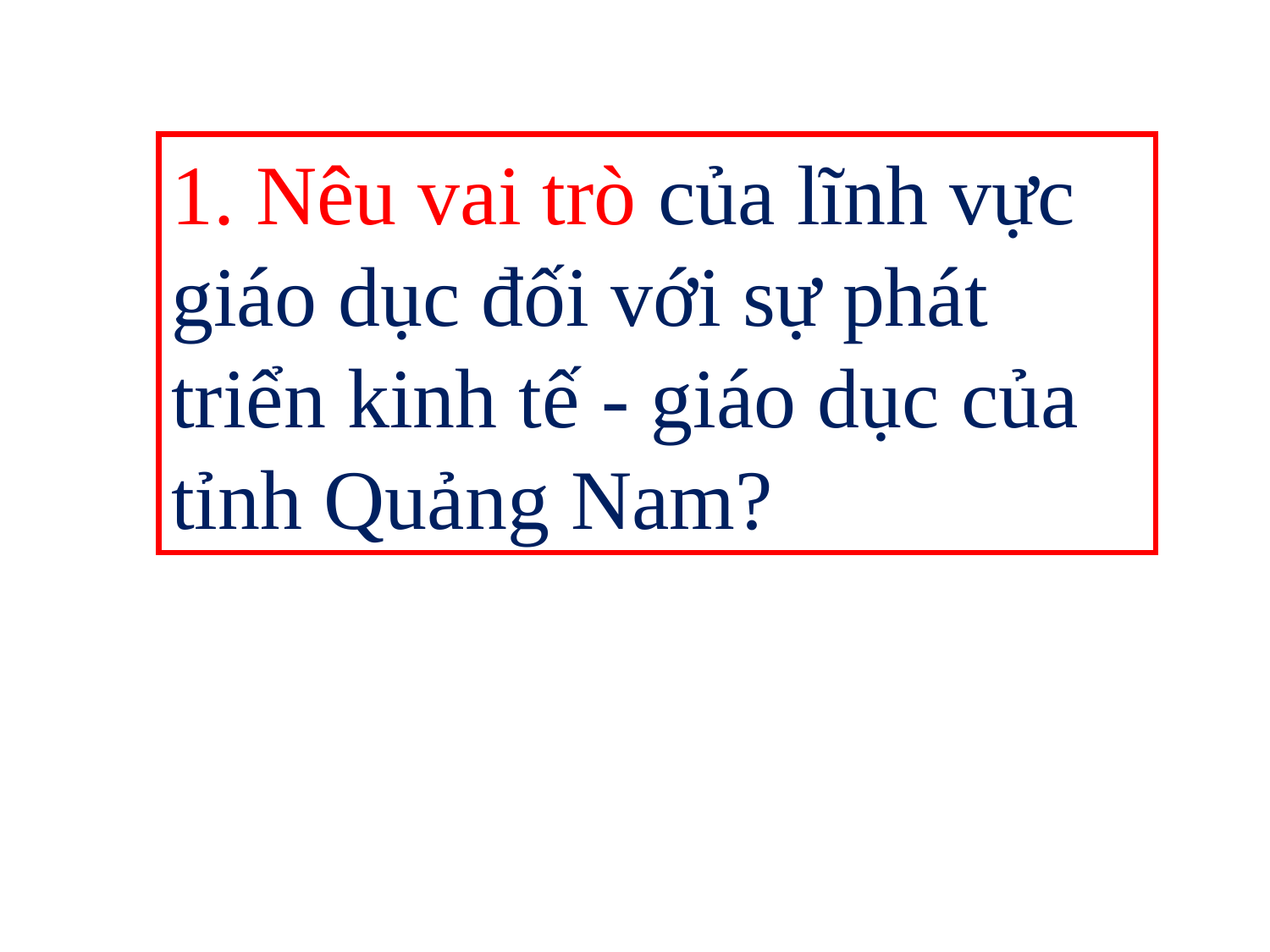

1. Nêu vai trò của lĩnh vực giáo dục đối với sự phát triển kinh tế - giáo dục của tỉnh Quảng Nam?